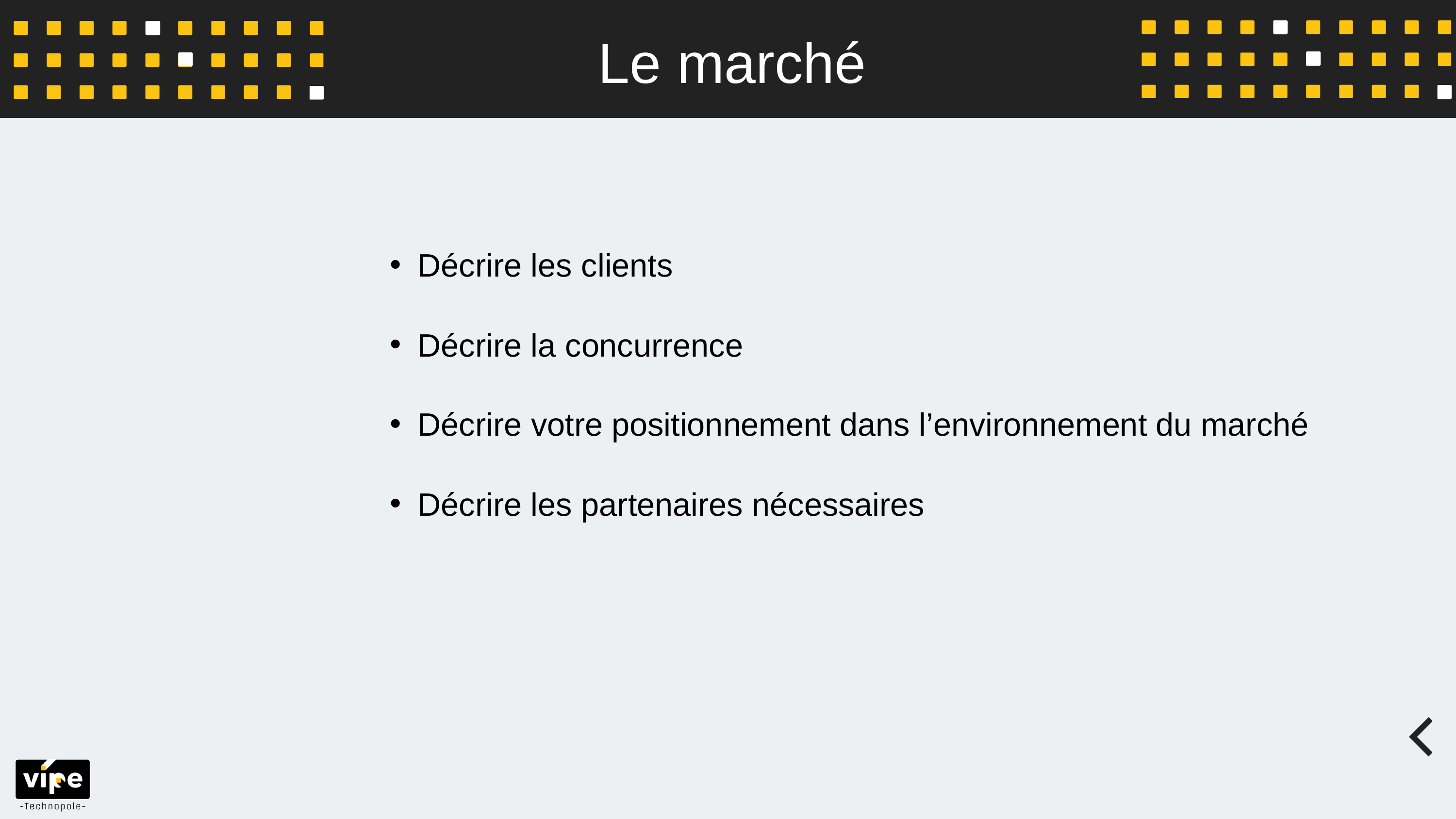

Le marché

Décrire les clients​

Décrire la concurrence​

Décrire votre positionnement dans l’environnement du marché​

Décrire les partenaires nécessaires​